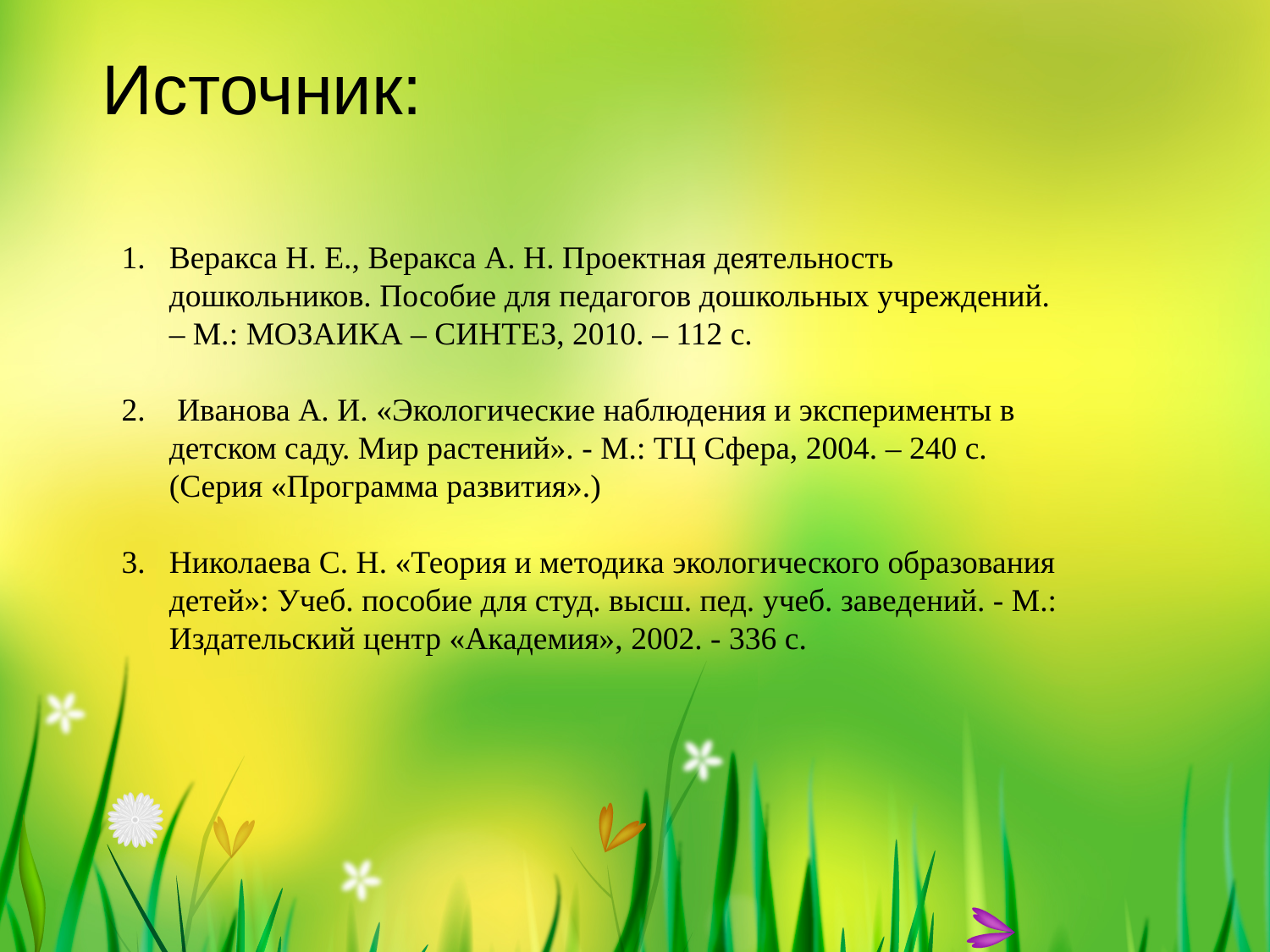

# Источник:
Веракса Н. Е., Веракса А. Н. Проектная деятельность дошкольников. Пособие для педагогов дошкольных учреждений. – М.: МОЗАИКА – СИНТЕЗ, 2010. – 112 с.

 Иванова А. И. «Экологические наблюдения и эксперименты в детском саду. Мир растений». - М.: ТЦ Сфера, 2004. – 240 с. (Серия «Программа развития».)

Николаева С. Н. «Теория и методика экологического образования детей»: Учеб. пособие для студ. высш. пед. учеб. заведений. - М.: Издательский центр «Академия», 2002. - 336 с.